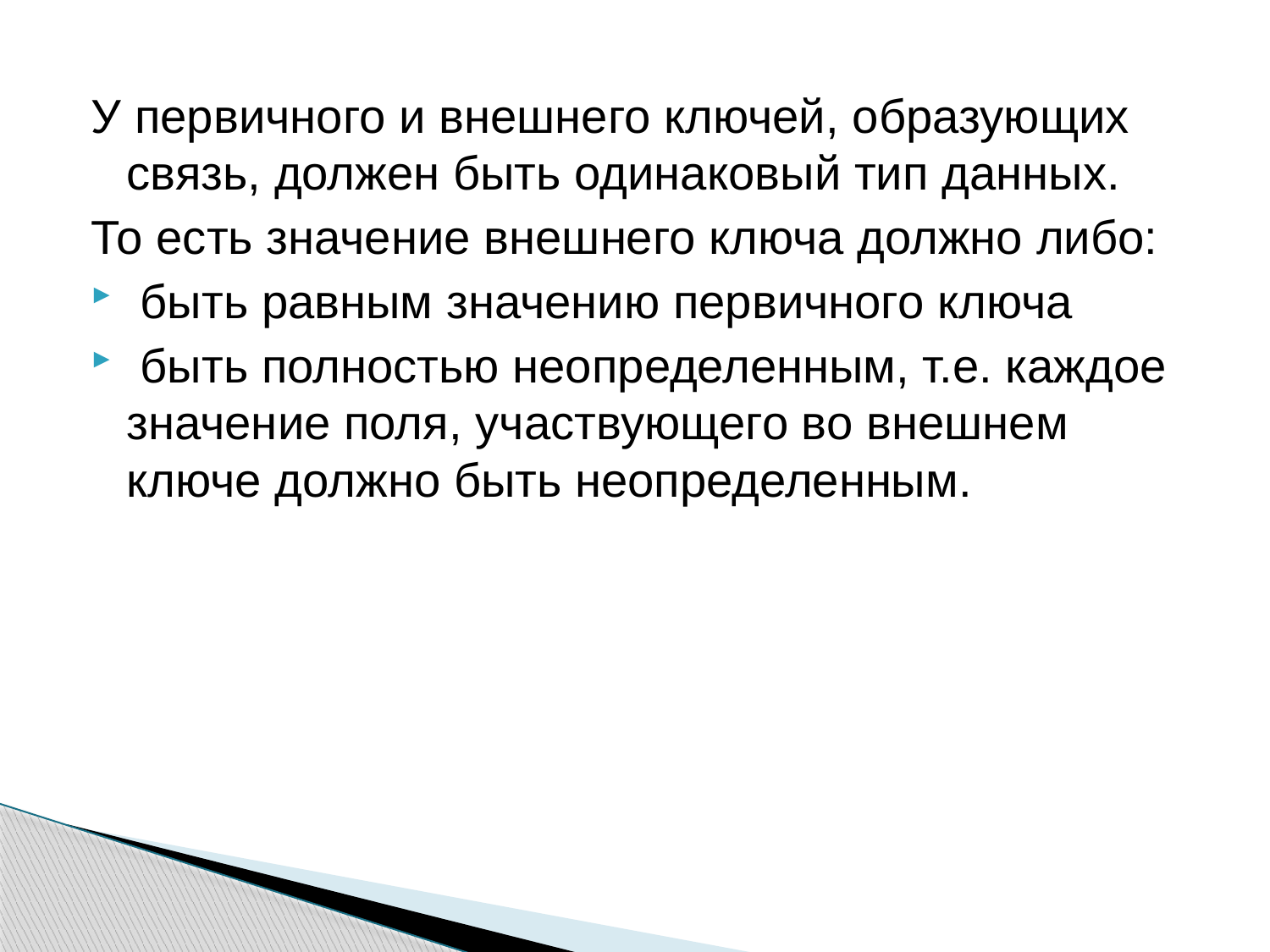

У первичного и внешнего ключей, образующих связь, должен быть одинаковый тип данных.
То есть значение внешнего ключа должно либо:
 быть равным значению первичного ключа
 быть полностью неопределенным, т.е. каждое значение поля, участвующего во внешнем ключе должно быть неопределенным.